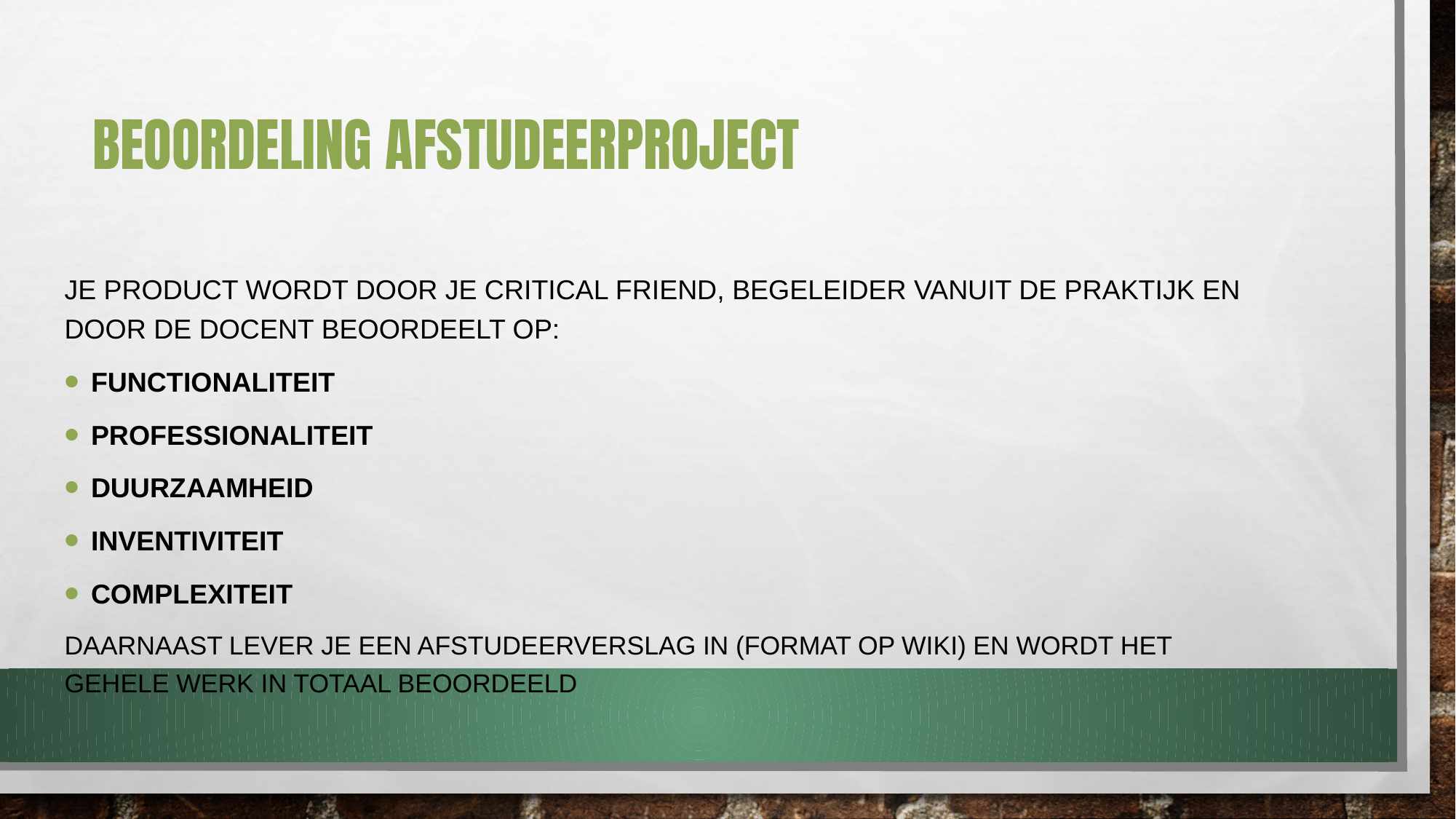

# Beoordeling afstudeerproject
Je product wordt door je critical friend, begeleider vanuit de praktijk en door de docent beoordeelt op:
Functionaliteit
Professionaliteit
Duurzaamheid
Inventiviteit
Complexiteit
Daarnaast lever je een afstudeerverslag in (format op wiki) en wordt het gehele werk in totaal beoordeeld